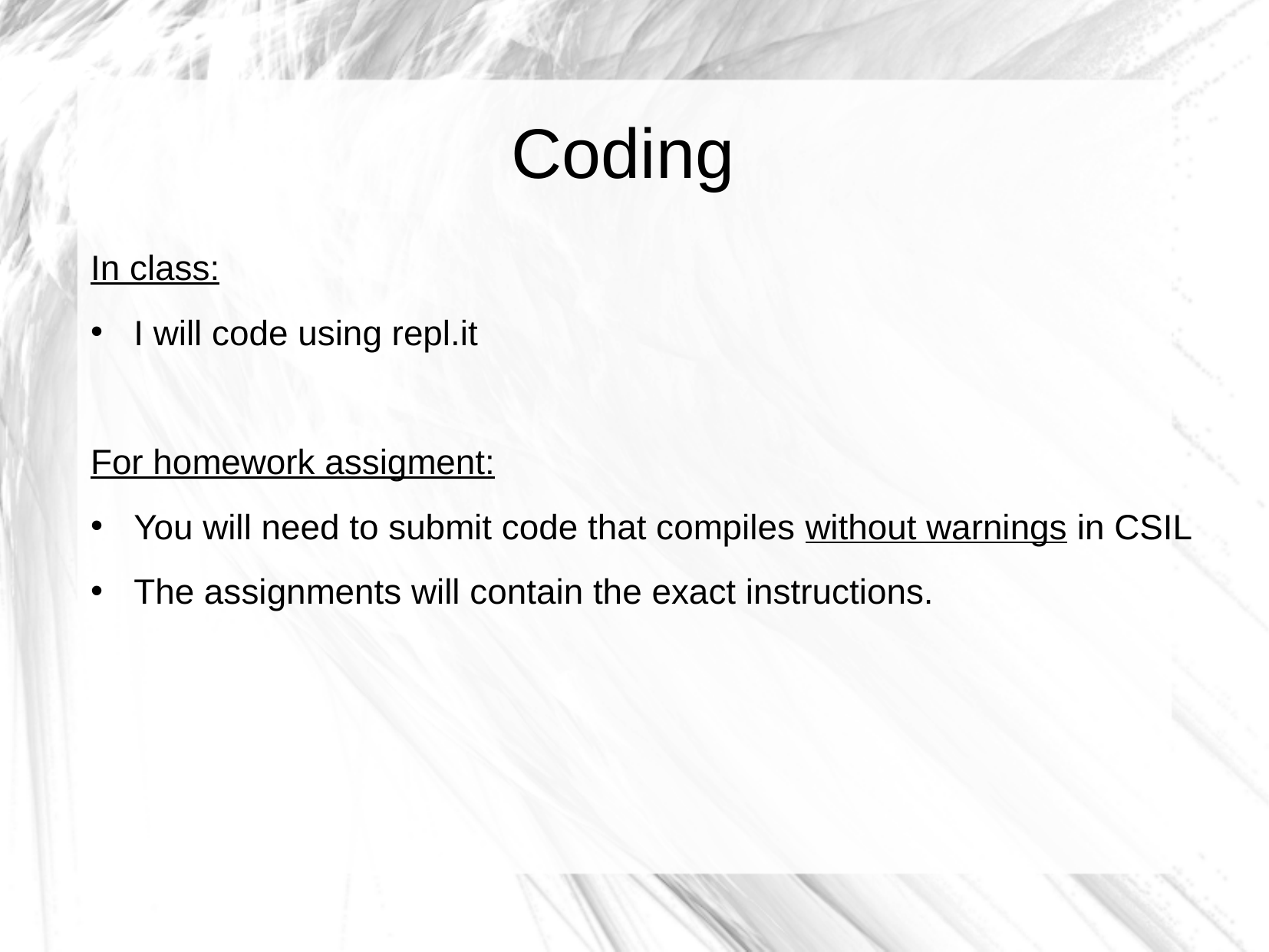

Coding
In class:
I will code using repl.it

For homework assigment:
You will need to submit code that compiles without warnings in CSIL
The assignments will contain the exact instructions.